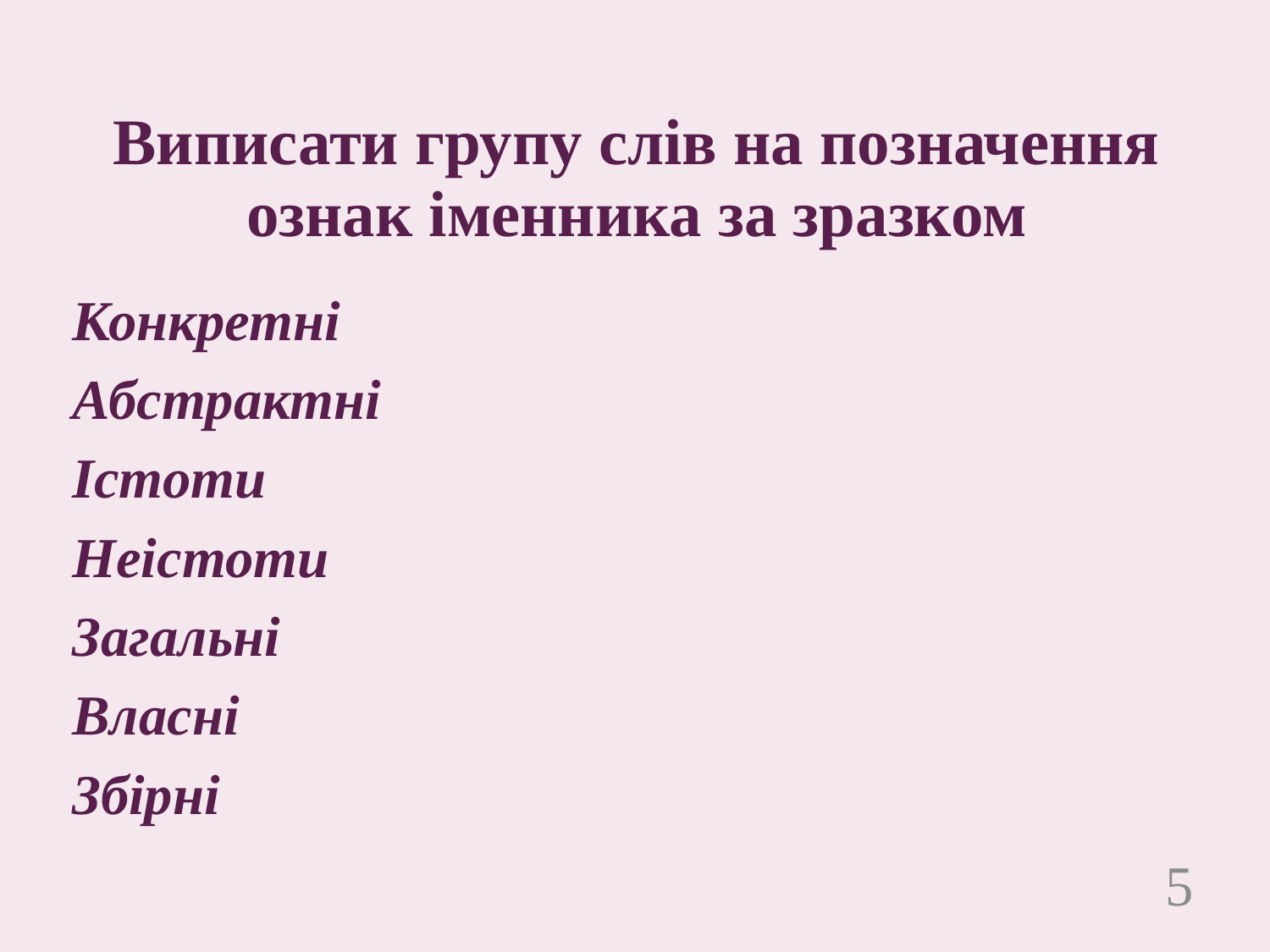

# Виписати групу слів на позначення ознак іменника за зразком
Конкретні
Абстрактні
Істоти
Неістоти
Загальні
Власні
Збірні
5